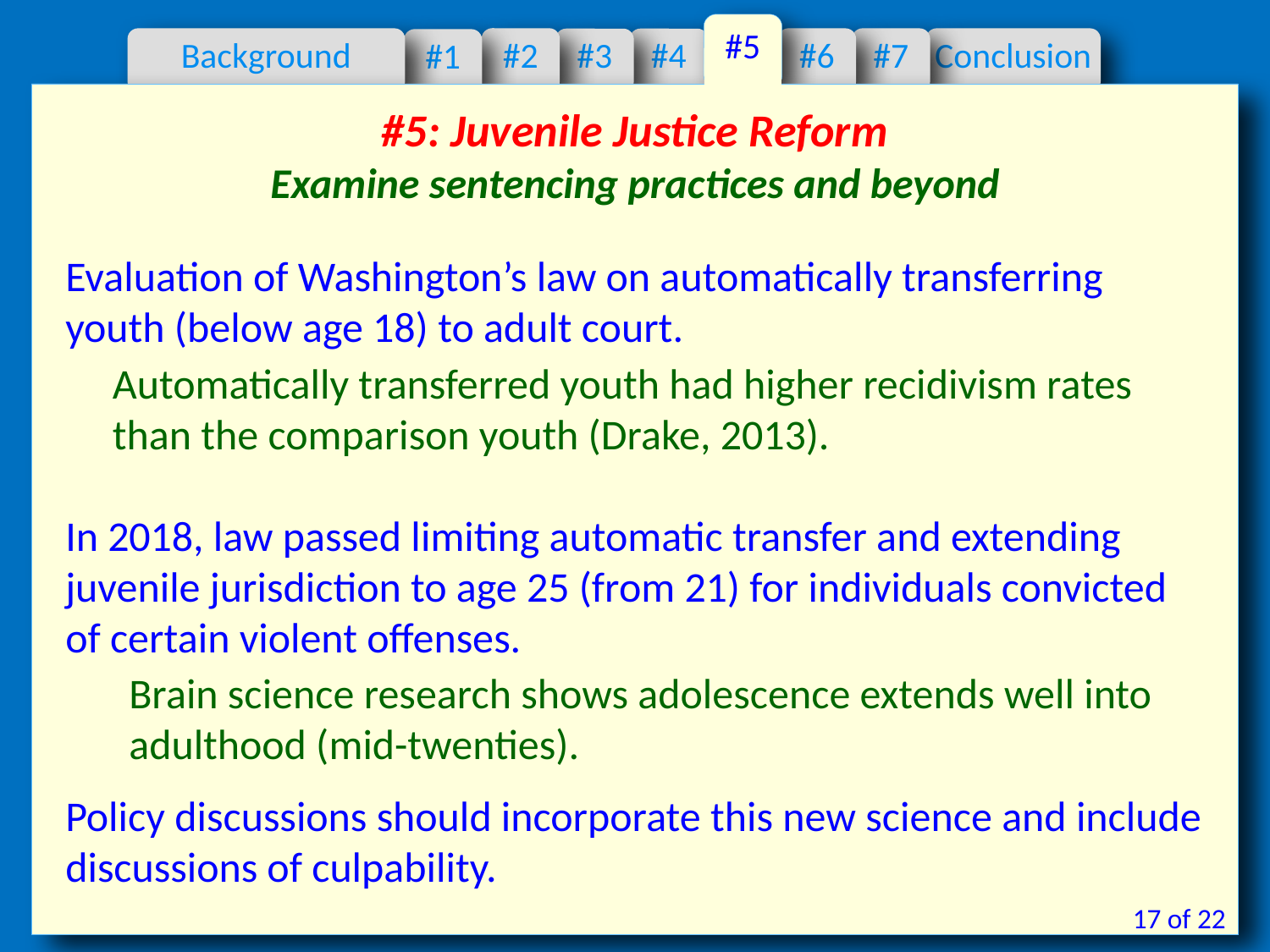

#5
#2
#6
#7
Conclusion
#3
#4
#1
Background

#5: Juvenile Justice Reform
Examine sentencing practices and beyond
Evaluation of Washington’s law on automatically transferring youth (below age 18) to adult court.
Automatically transferred youth had higher recidivism rates than the comparison youth (Drake, 2013).

In 2018, law passed limiting automatic transfer and extending juvenile jurisdiction to age 25 (from 21) for individuals convicted of certain violent offenses.
Brain science research shows adolescence extends well into adulthood (mid-twenties).
Policy discussions should incorporate this new science and include discussions of culpability.
17 of 22